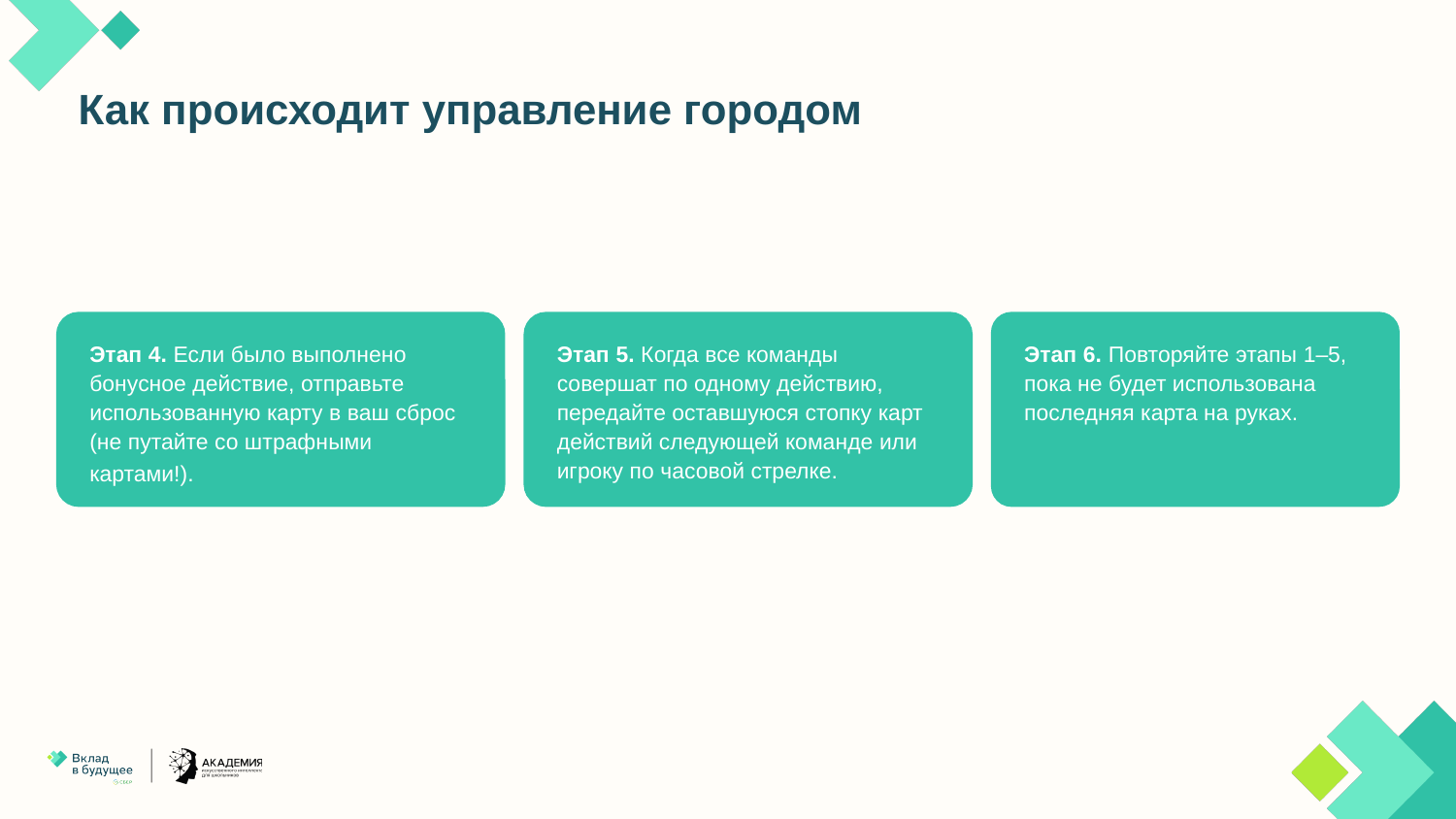

Как происходит управление городом

Этап 4. Если было выполнено бонусное действие, отправьте использованную карту в ваш сброс (не путайте со штрафными картами!).
Этап 5. Когда все команды совершат по одному действию, передайте оставшуюся стопку карт действий следующей команде или игроку по часовой стрелке.
Этап 6. Повторяйте этапы 1–5, пока не будет использована последняя карта на руках.